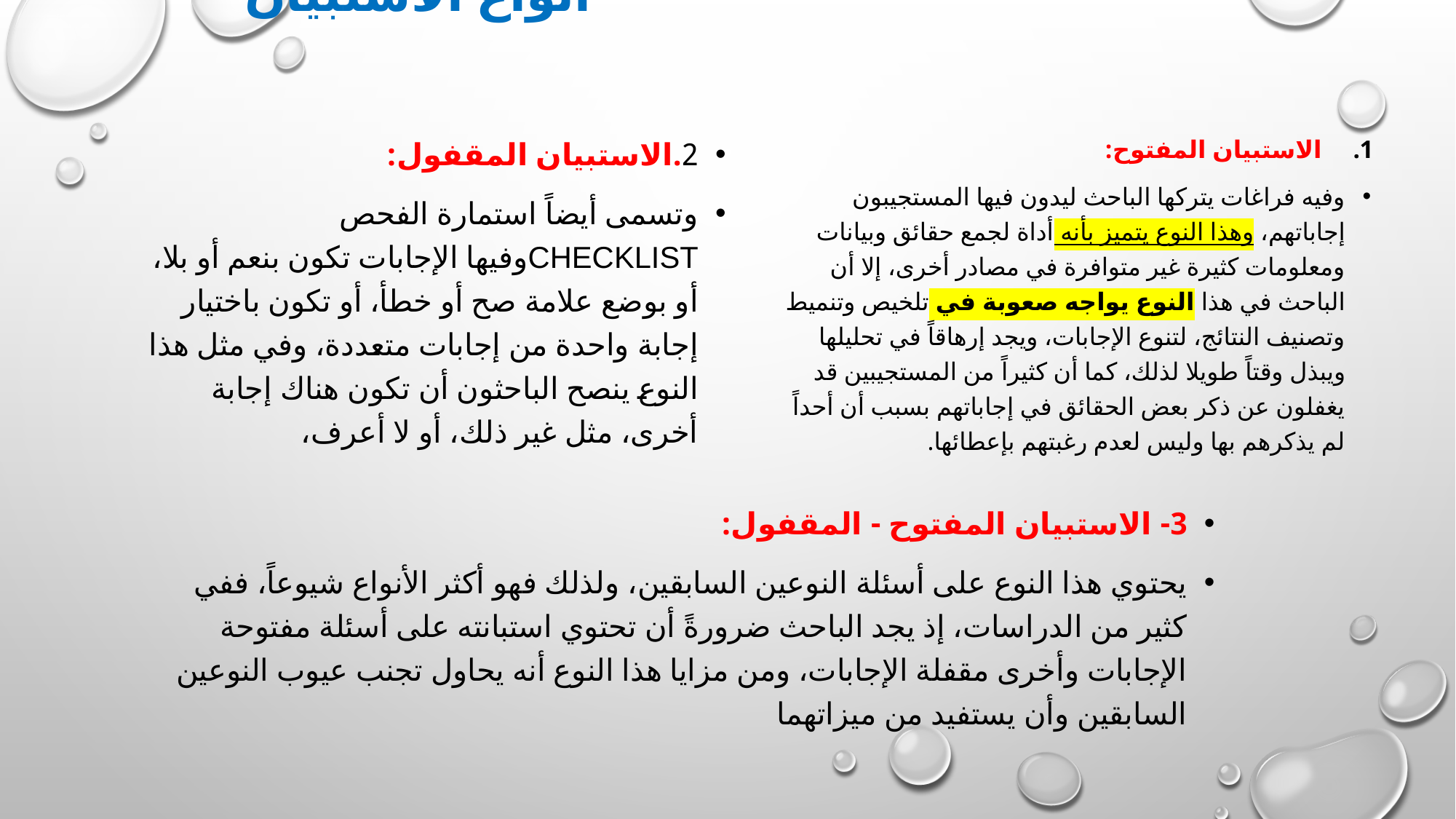

أنواع الاستبيان
2.	الاستبيان المقفول:
وتسمى أيضاً استمارة الفحص  Checklistوفيها الإجابات تكون بنعم أو بلا، أو بوضع علامة صح أو خطأ، أو تكون باختيار إجابة واحدة من إجابات متعددة، وفي مثل هذا النوع ينصح الباحثون أن تكون هناك إجابة أخرى، مثل غير ذلك، أو لا أعرف،
الاستبيان المفتوح:
وفيه فراغات يتركها الباحث ليدون فيها المستجيبون إجاباتهم، وهذا النوع يتميز بأنه أداة لجمع حقائق وبيانات ومعلومات كثيرة غير متوافرة في مصادر أخرى، إلا أن الباحث في هذا النوع يواجه صعوبة في تلخيص وتنميط وتصنيف النتائج، لتنوع الإجابات، ويجد إرهاقاً في تحليلها ويبذل وقتاً طويلا لذلك، كما أن كثيراً من المستجيبين قد يغفلون عن ذكر بعض الحقائق في إجاباتهم بسبب أن أحداً لم يذكرهم بها وليس لعدم رغبتهم بإعطائها.

3- الاستبيان المفتوح - المقفول:
يحتوي هذا النوع على أسئلة النوعين السابقين، ولذلك فهو أكثر الأنواع شيوعاً، ففي كثير من الدراسات، إذ يجد الباحث ضرورةً أن تحتوي استبانته على أسئلة مفتوحة الإجابات وأخرى مقفلة الإجابات، ومن مزايا هذا النوع أنه يحاول تجنب عيوب النوعين السابقين وأن يستفيد من ميزاتهما